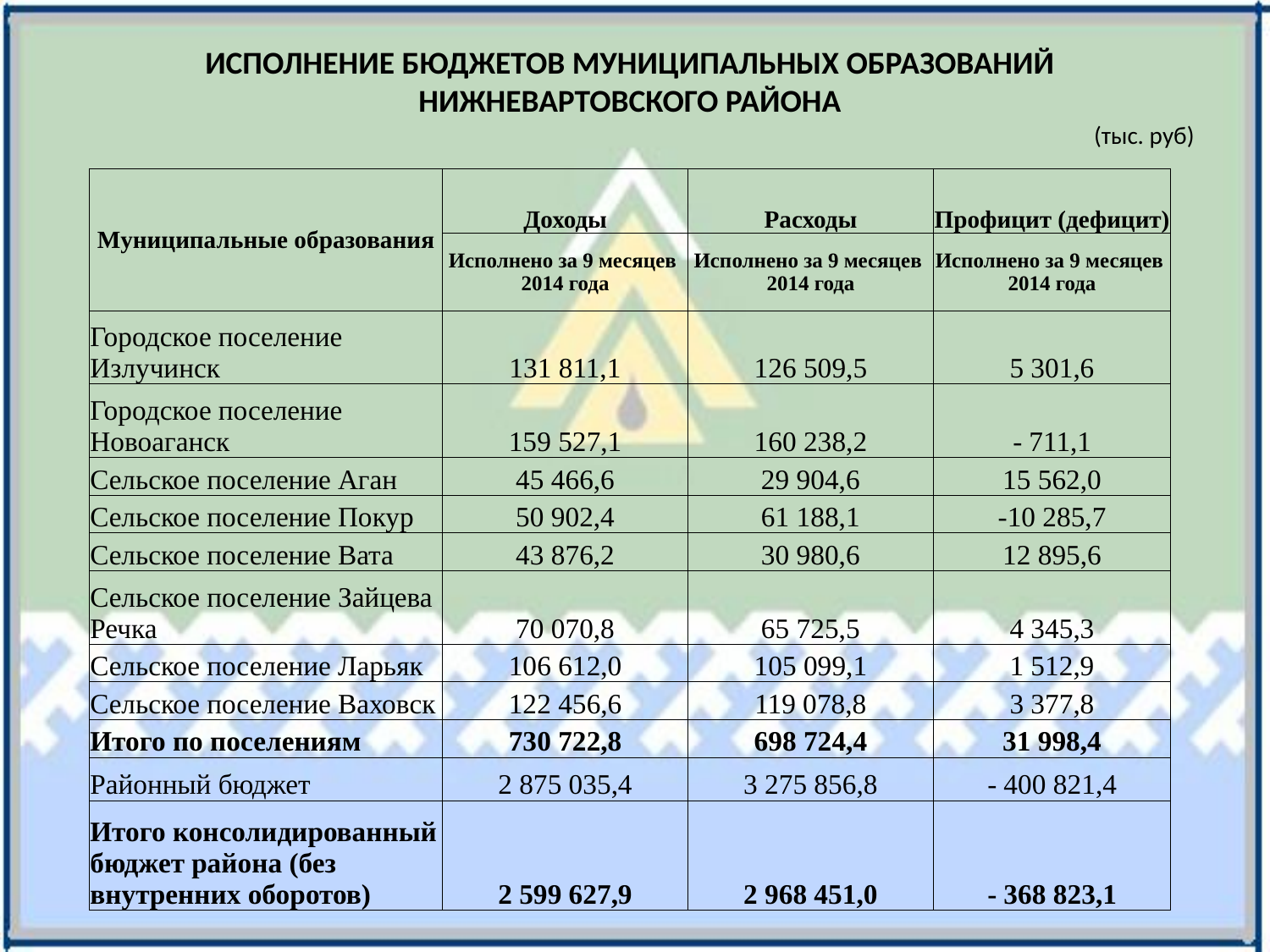

ИСПОЛНЕНИЕ БЮДЖЕТОВ МУНИЦИПАЛЬНЫХ ОБРАЗОВАНИЙ НИЖНЕВАРТОВСКОГО РАЙОНА
(тыс. руб)
| Муниципальные образования | Доходы | Расходы | Профицит (дефицит) |
| --- | --- | --- | --- |
|  | Исполнено за 9 месяцев 2014 года | Исполнено за 9 месяцев 2014 года | Исполнено за 9 месяцев 2014 года |
| Городское поселение Излучинск | 131 811,1 | 126 509,5 | 5 301,6 |
| Городское поселение Новоаганск | 159 527,1 | 160 238,2 | - 711,1 |
| Сельское поселение Аган | 45 466,6 | 29 904,6 | 15 562,0 |
| Сельское поселение Покур | 50 902,4 | 61 188,1 | -10 285,7 |
| Сельское поселение Вата | 43 876,2 | 30 980,6 | 12 895,6 |
| Сельское поселение Зайцева Речка | 70 070,8 | 65 725,5 | 4 345,3 |
| Сельское поселение Ларьяк | 106 612,0 | 105 099,1 | 1 512,9 |
| Сельское поселение Ваховск | 122 456,6 | 119 078,8 | 3 377,8 |
| Итого по поселениям | 730 722,8 | 698 724,4 | 31 998,4 |
| Районный бюджет | 2 875 035,4 | 3 275 856,8 | - 400 821,4 |
| Итого консолидированный бюджет района (без внутренних оборотов) | 2 599 627,9 | 2 968 451,0 | - 368 823,1 |